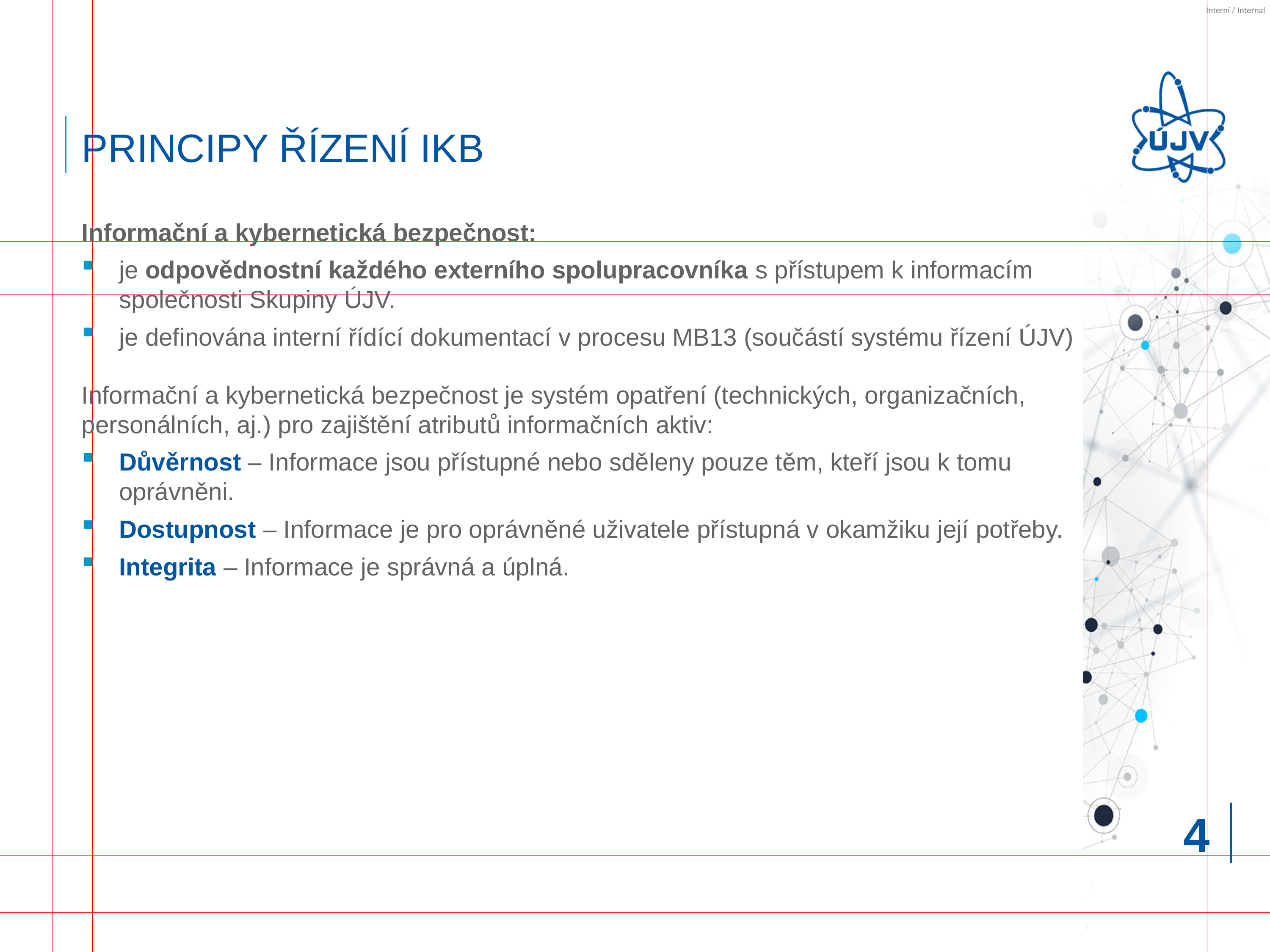

# Principy řízení IKB
Informační a kybernetická bezpečnost:
je odpovědnostní každého externího spolupracovníka s přístupem k informacím společnosti Skupiny ÚJV.
je definována interní řídící dokumentací v procesu MB13 (součástí systému řízení ÚJV)

Informační a kybernetická bezpečnost je systém opatření (technických, organizačních, personálních, aj.) pro zajištění atributů informačních aktiv:
Důvěrnost – Informace jsou přístupné nebo sděleny pouze těm, kteří jsou k tomu oprávněni.
Dostupnost – Informace je pro oprávněné uživatele přístupná v okamžiku její potřeby.
Integrita – Informace je správná a úplná.

4